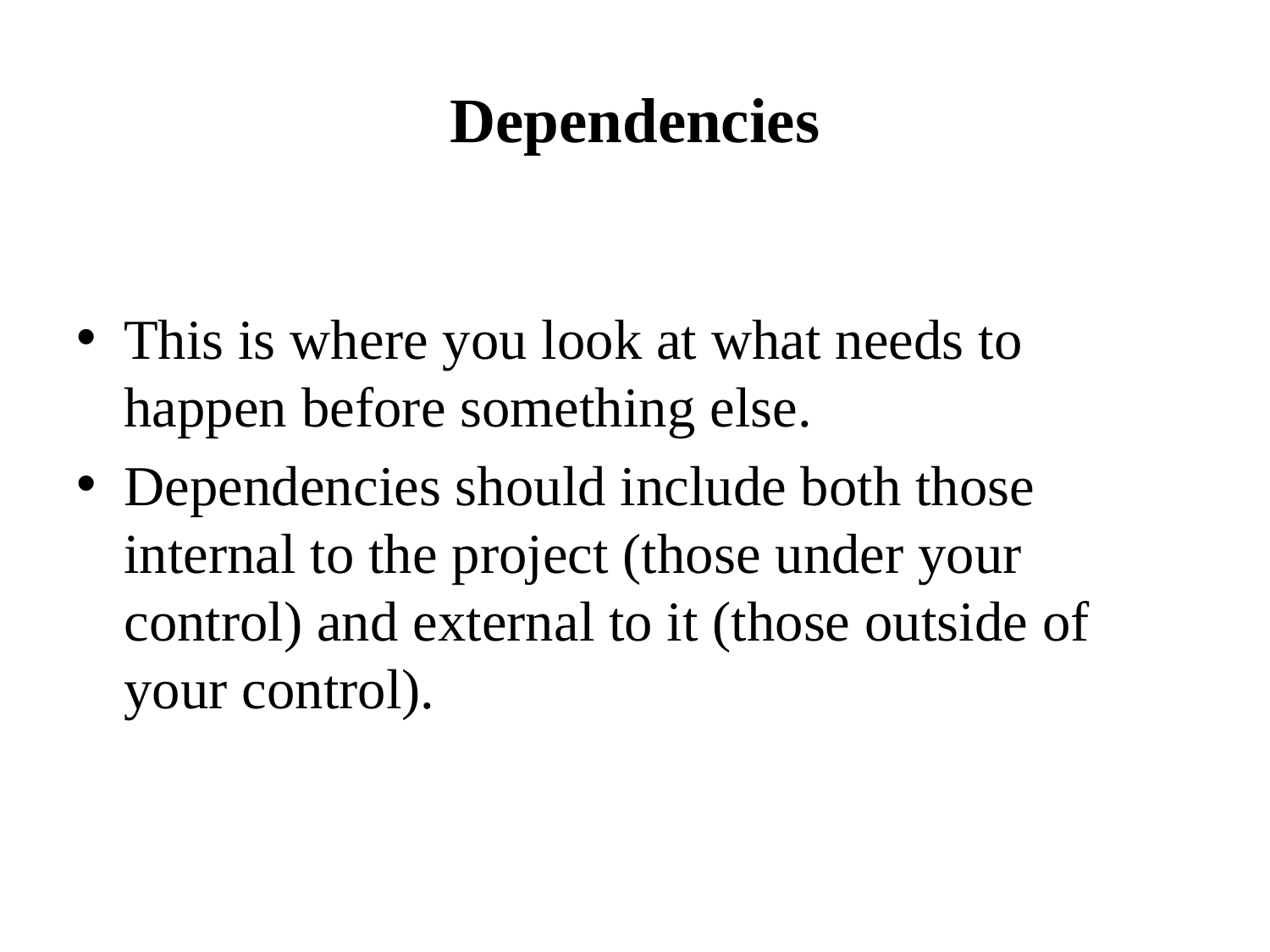

# Dependencies
This is where you look at what needs to happen before something else.
Dependencies should include both those internal to the project (those under your control) and external to it (those outside of your control).